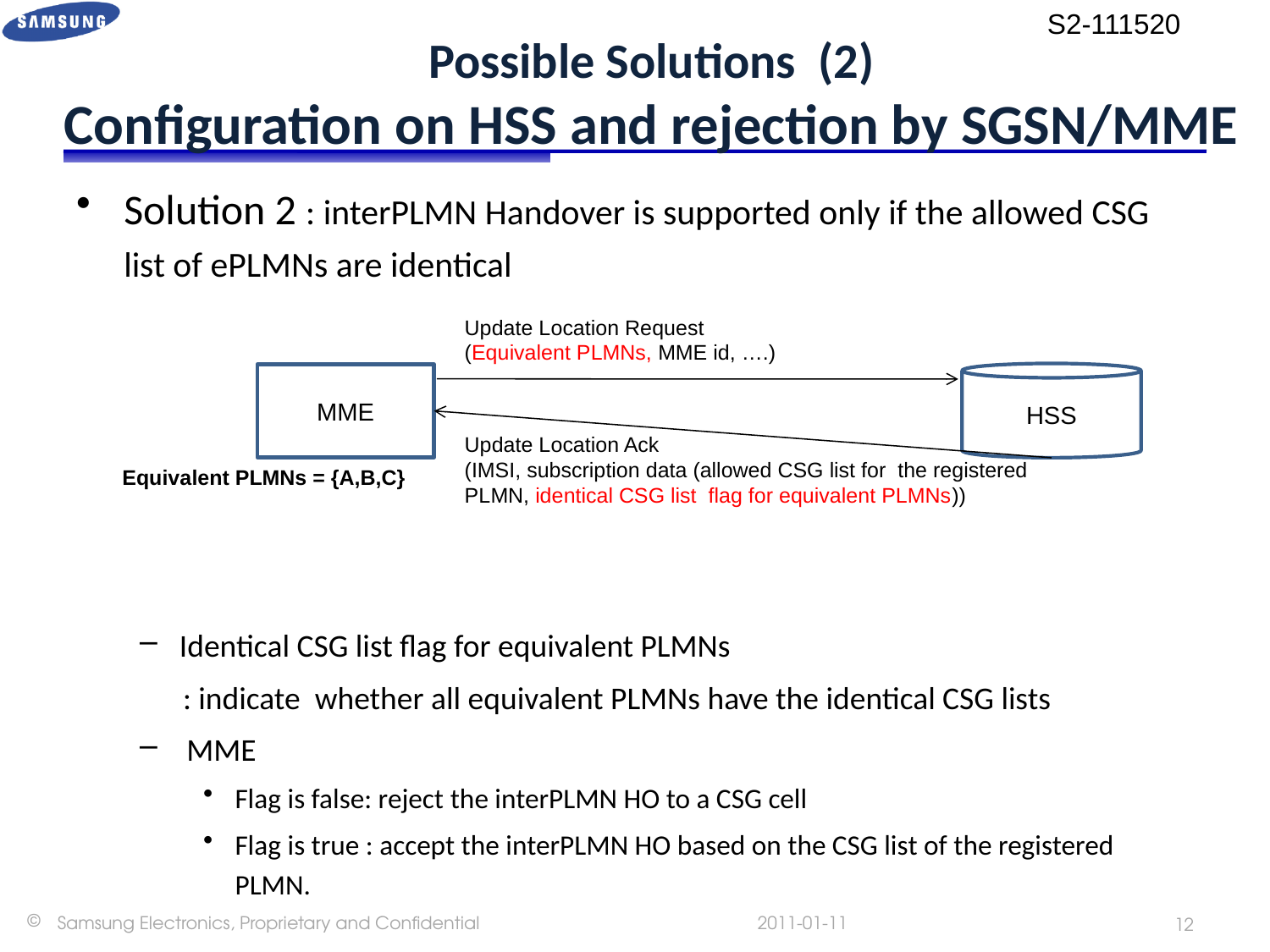

S2-111520
# Possible Solutions  (2) Configuration on HSS and rejection by SGSN/MME
Solution 2 : interPLMN Handover is supported only if the allowed CSG list of ePLMNs are identical

Identical CSG list flag for equivalent PLMNs
      : indicate  whether all equivalent PLMNs have the identical CSG lists
 MME
Flag is false: reject the interPLMN HO to a CSG cell
Flag is true : accept the interPLMN HO based on the CSG list of the registered PLMN.
Update Location Request (Equivalent PLMNs, MME id, ….)
HSS
MME
Update Location Ack
(IMSI, subscription data (allowed CSG list for  the registered PLMN, identical CSG list  flag for equivalent PLMNs))
Equivalent PLMNs = {A,B,C}
2011-01-11
12